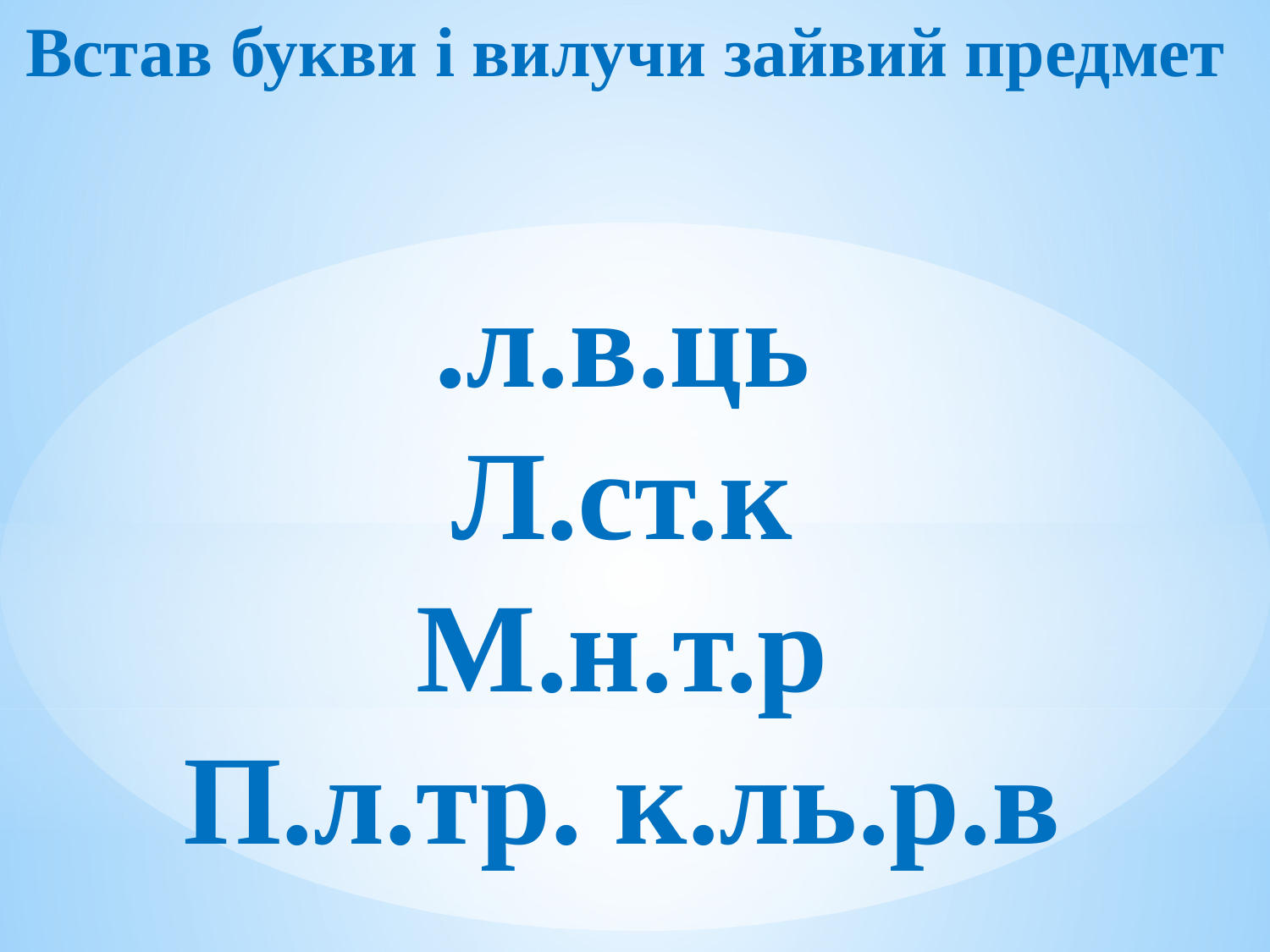

Встав букви і вилучи зайвий предмет

.л.в.ць
Л.ст.к
М.н.т.р
П.л.тр. к.ль.р.в